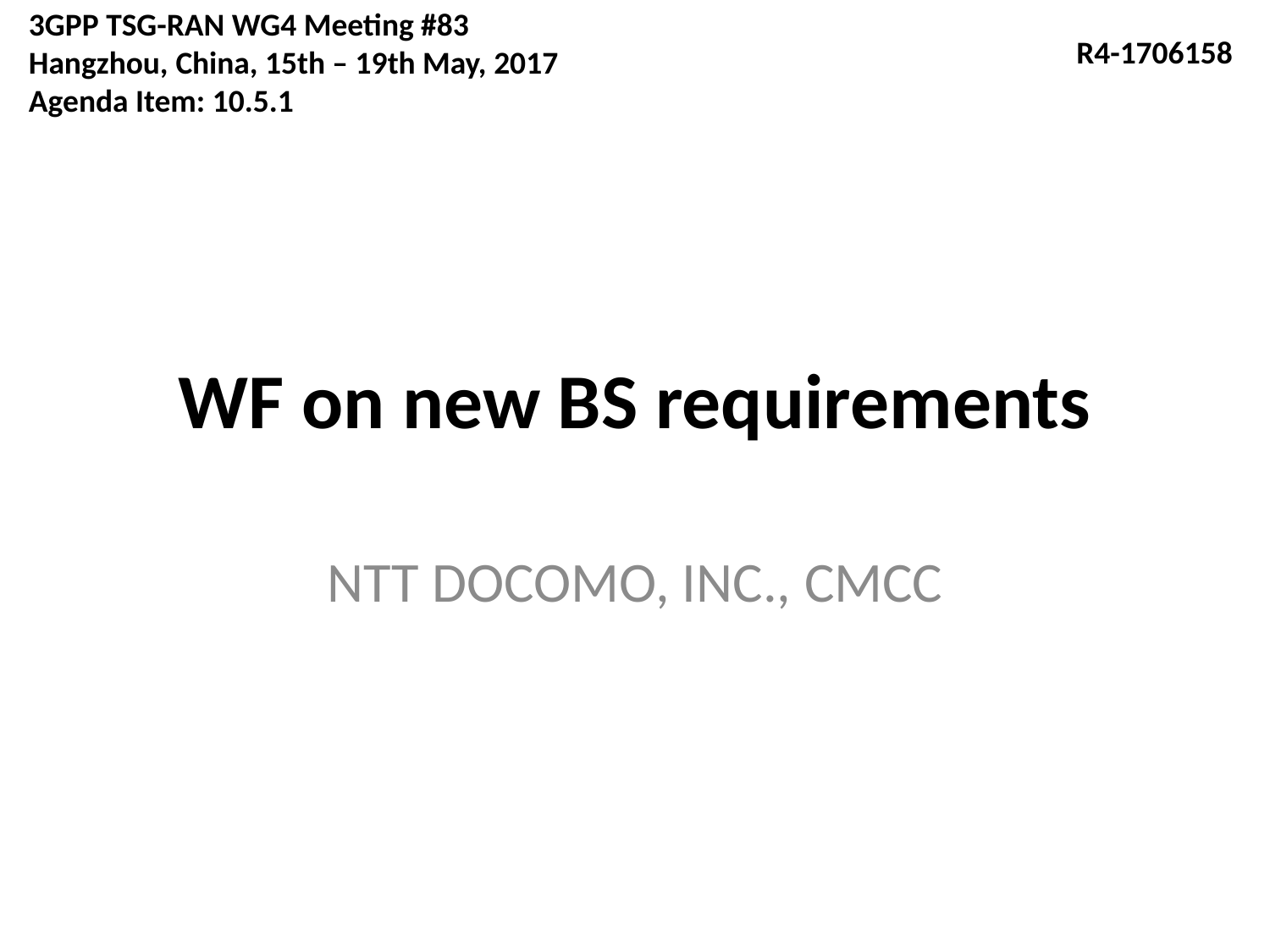

3GPP TSG-RAN WG4 Meeting #83
Hangzhou, China, 15th – 19th May, 2017
Agenda Item: 10.5.1
R4-1706158
# WF on new BS requirements
NTT DOCOMO, INC., CMCC